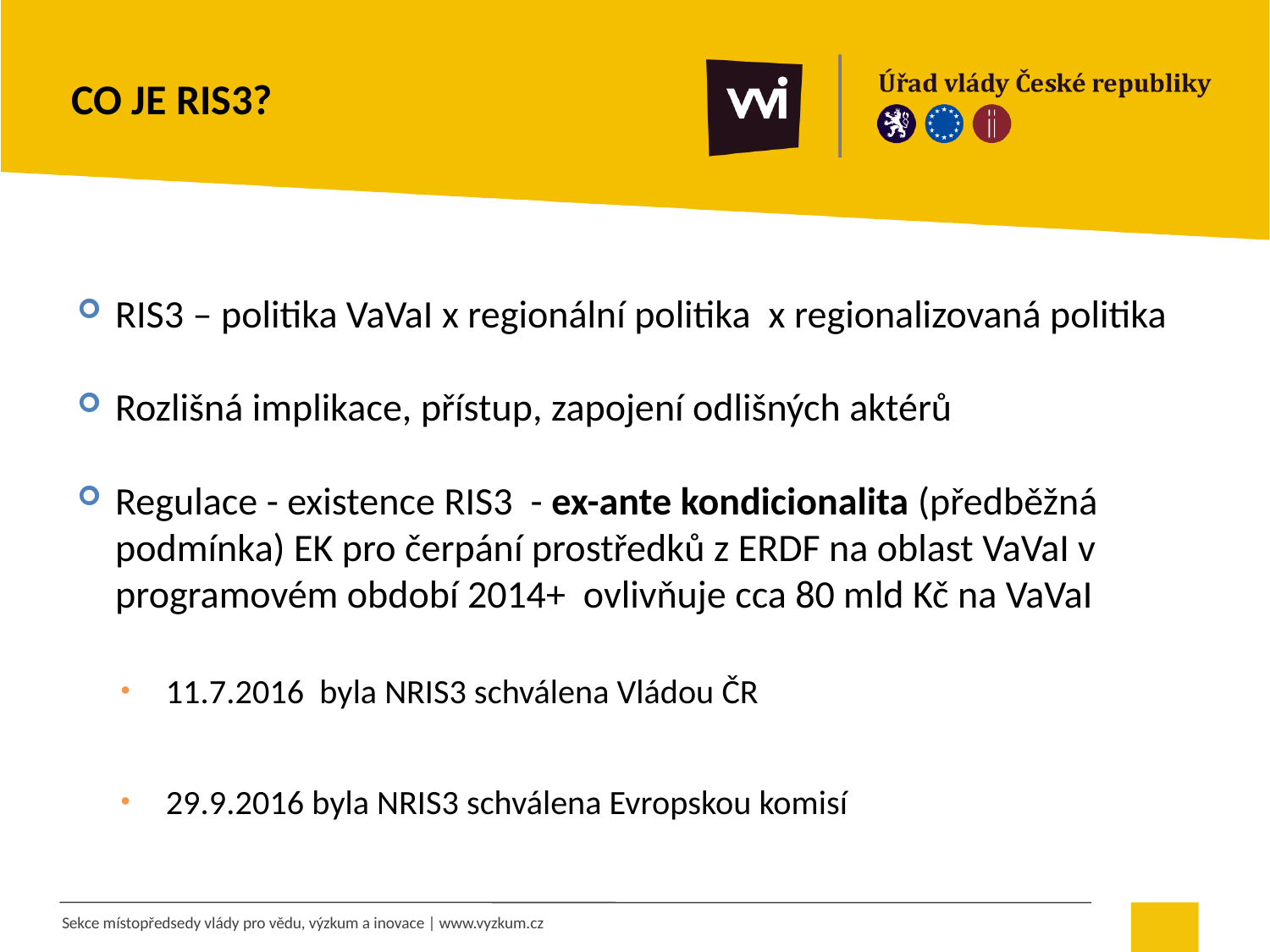

# Co je RIS3?

RIS3 – politika VaVaI x regionální politika  x regionalizovaná politika

Rozlišná implikace, přístup, zapojení odlišných aktérů

Regulace - existence RIS3  - ex-ante kondicionalita (předběžná podmínka) EK pro čerpání prostředků z ERDF na oblast VaVaI v programovém období 2014+  ovlivňuje cca 80 mld Kč na VaVaI

11.7.2016  byla NRIS3 schválena Vládou ČR

29.9.2016 byla NRIS3 schválena Evropskou komisí